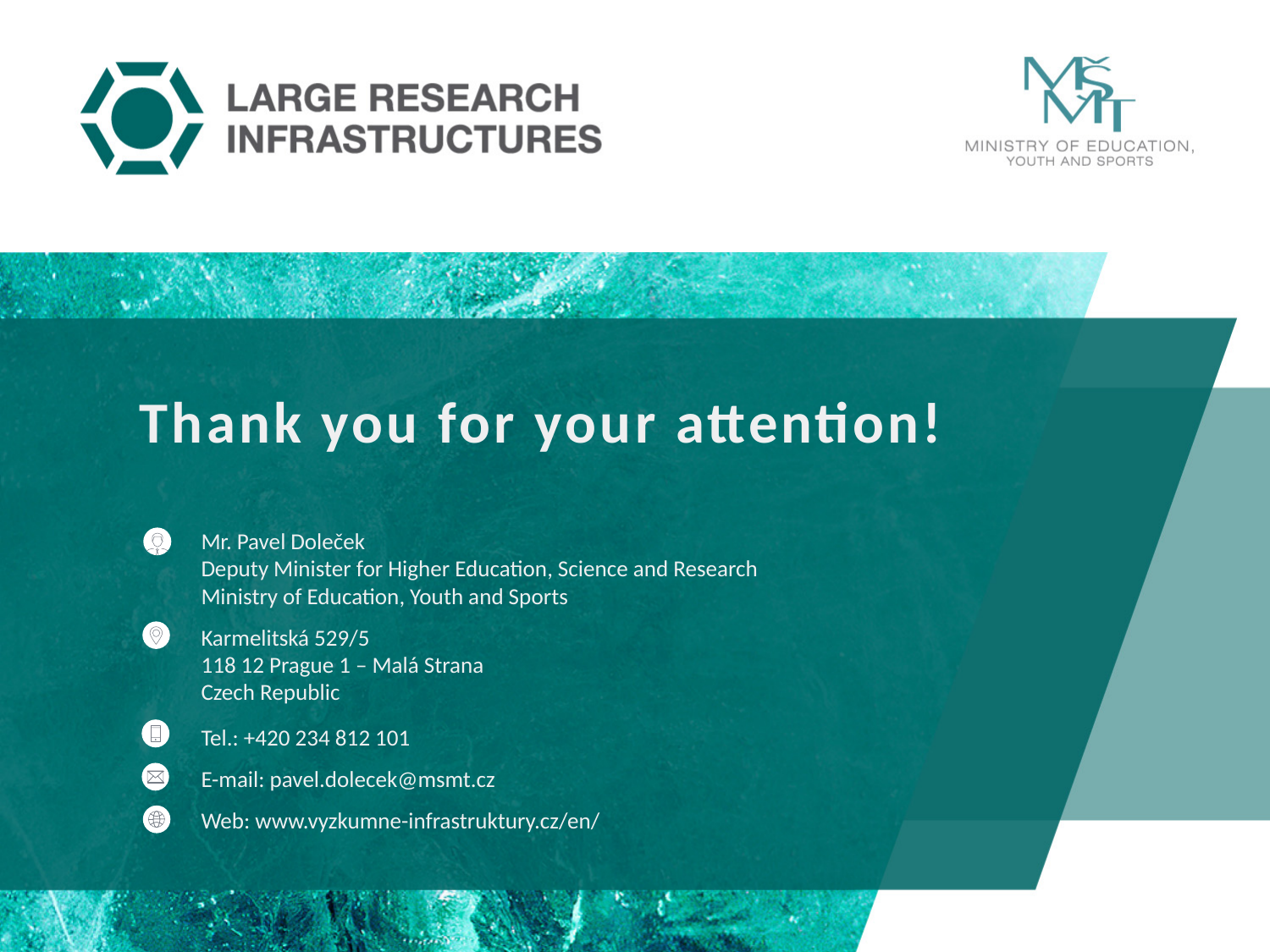

# Thank you for your attention!
Mr. Pavel Doleček
Deputy Minister for Higher Education, Science and Research
Ministry of Education, Youth and Sports
Karmelitská 529/5
118 12 Prague 1 – Malá Strana
Czech Republic
Tel.: +420 234 812 101
E-mail: pavel.dolecek@msmt.cz
Web: www.vyzkumne-infrastruktury.cz/en/